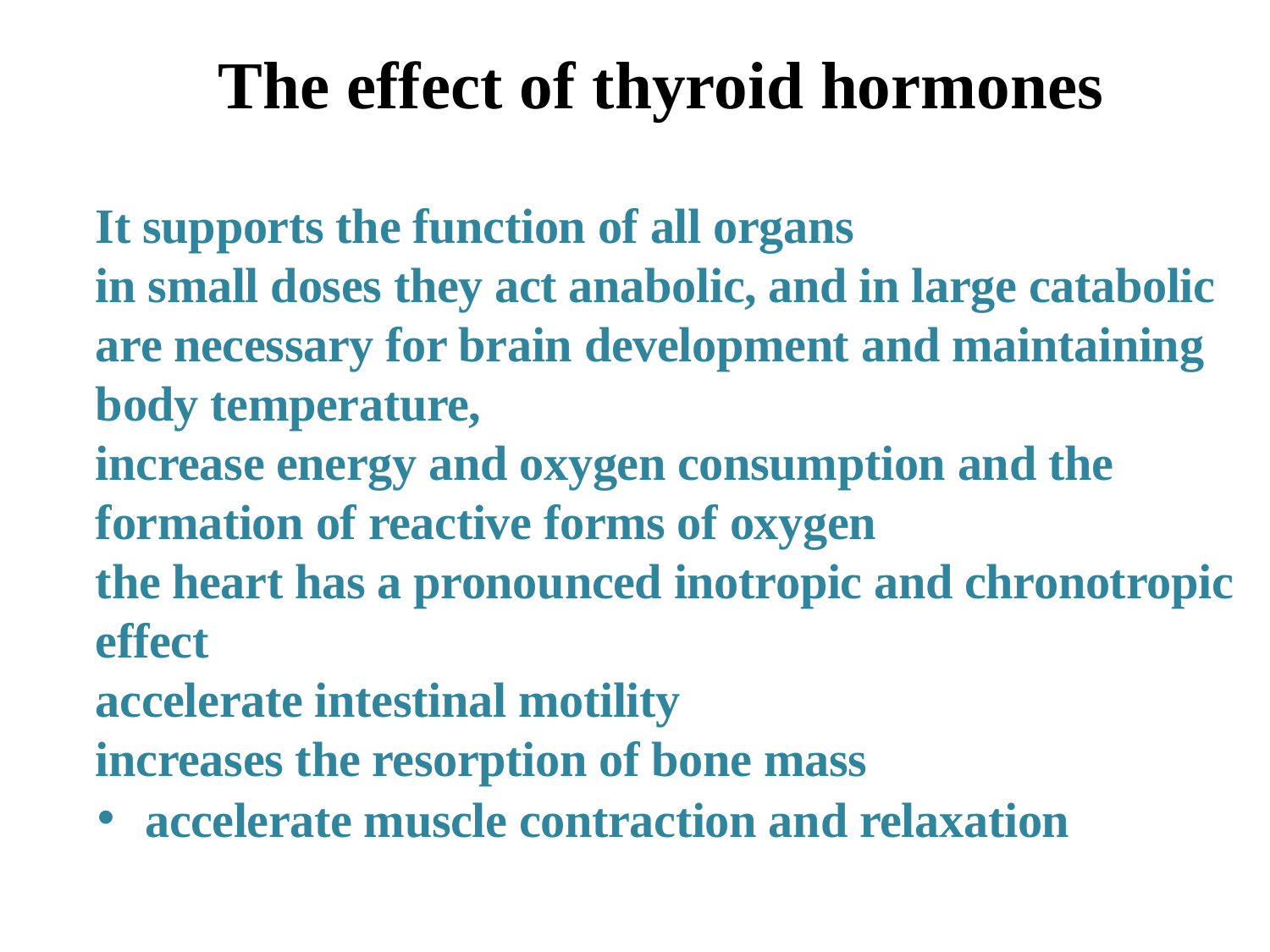

# The effect of thyroid hormones

It supports the function of all organs
in small doses they act anabolic, and in large catabolic
are necessary for brain development and maintaining body temperature,
increase energy and oxygen consumption and the formation of reactive forms of oxygen
the heart has a pronounced inotropic and chronotropic effect
accelerate intestinal motility
increases the resorption of bone mass
accelerate muscle contraction and relaxation